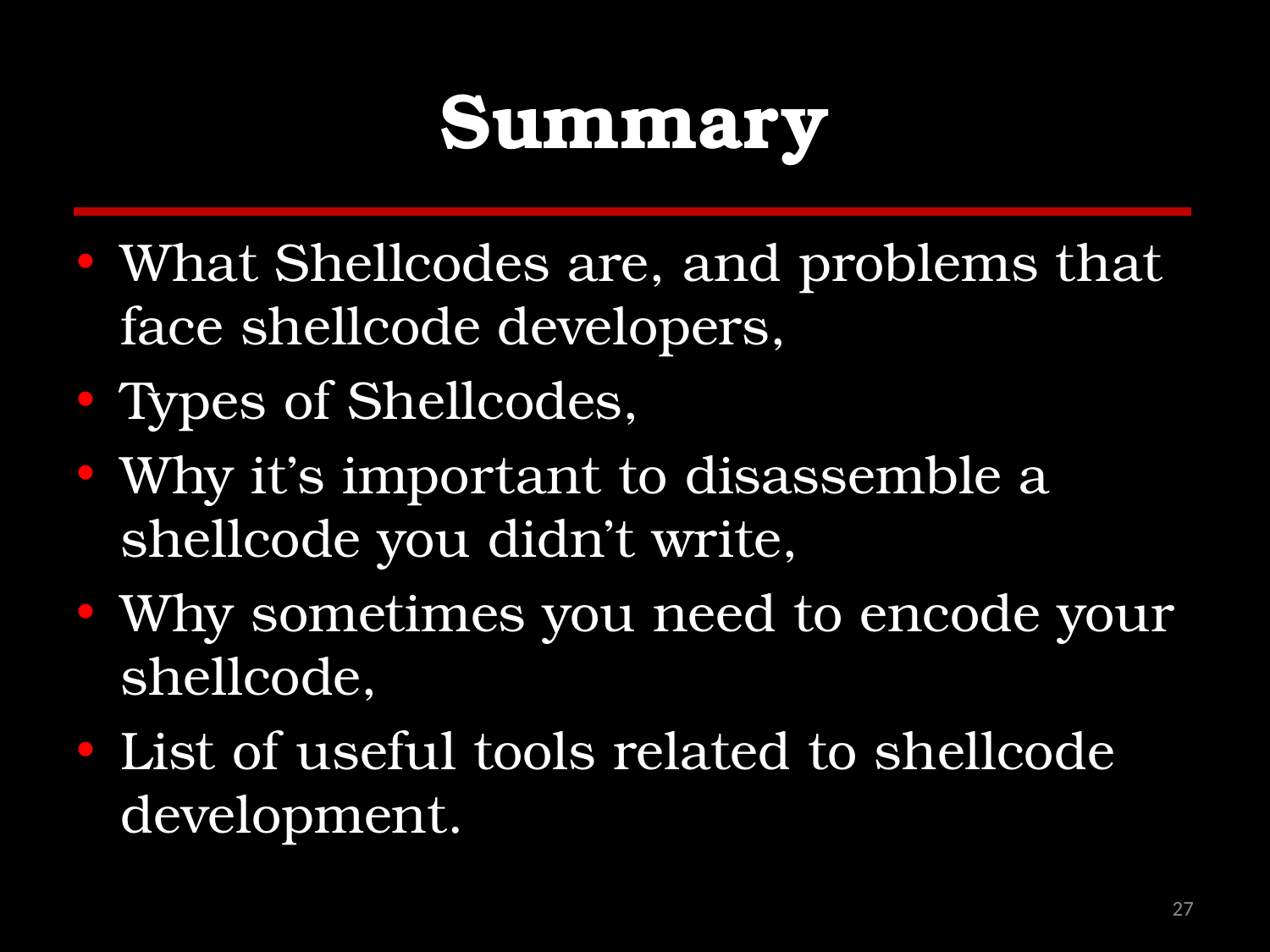

# Summary
What Shellcodes are, and problems that face shellcode developers,
Types of Shellcodes,
Why it’s important to disassemble a shellcode you didn’t write,
Why sometimes you need to encode your shellcode,
List of useful tools related to shellcode development.
27